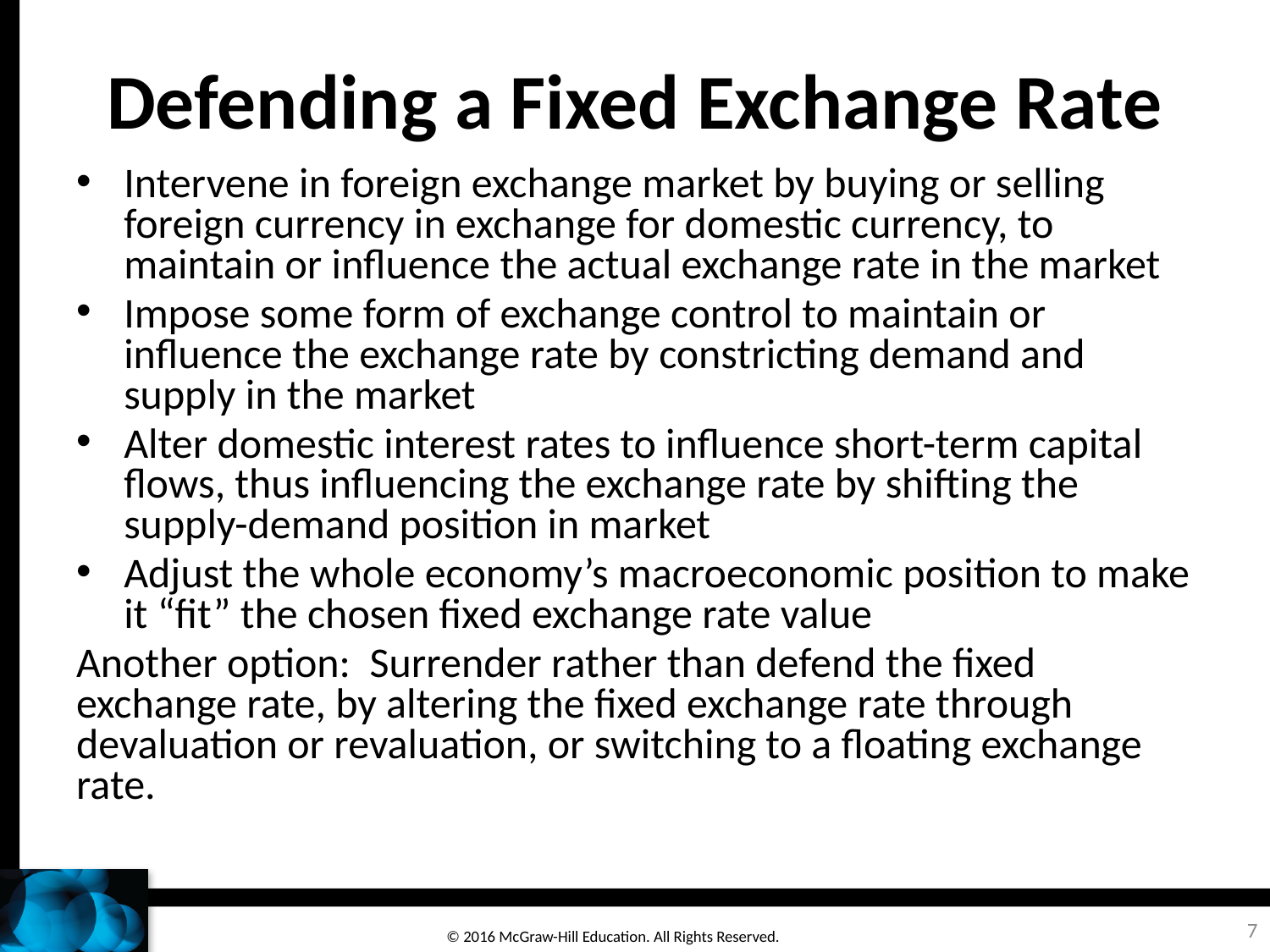

# Defending a Fixed Exchange Rate
Intervene in foreign exchange market by buying or selling foreign currency in exchange for domestic currency, to maintain or influence the actual exchange rate in the market
Impose some form of exchange control to maintain or influence the exchange rate by constricting demand and supply in the market
Alter domestic interest rates to influence short-term capital flows, thus influencing the exchange rate by shifting the supply-demand position in market
Adjust the whole economy’s macroeconomic position to make it “fit” the chosen fixed exchange rate value
Another option:  Surrender rather than defend the fixed exchange rate, by altering the fixed exchange rate through devaluation or revaluation, or switching to a floating exchange rate.
7
© 2016 McGraw-Hill Education. All Rights Reserved.